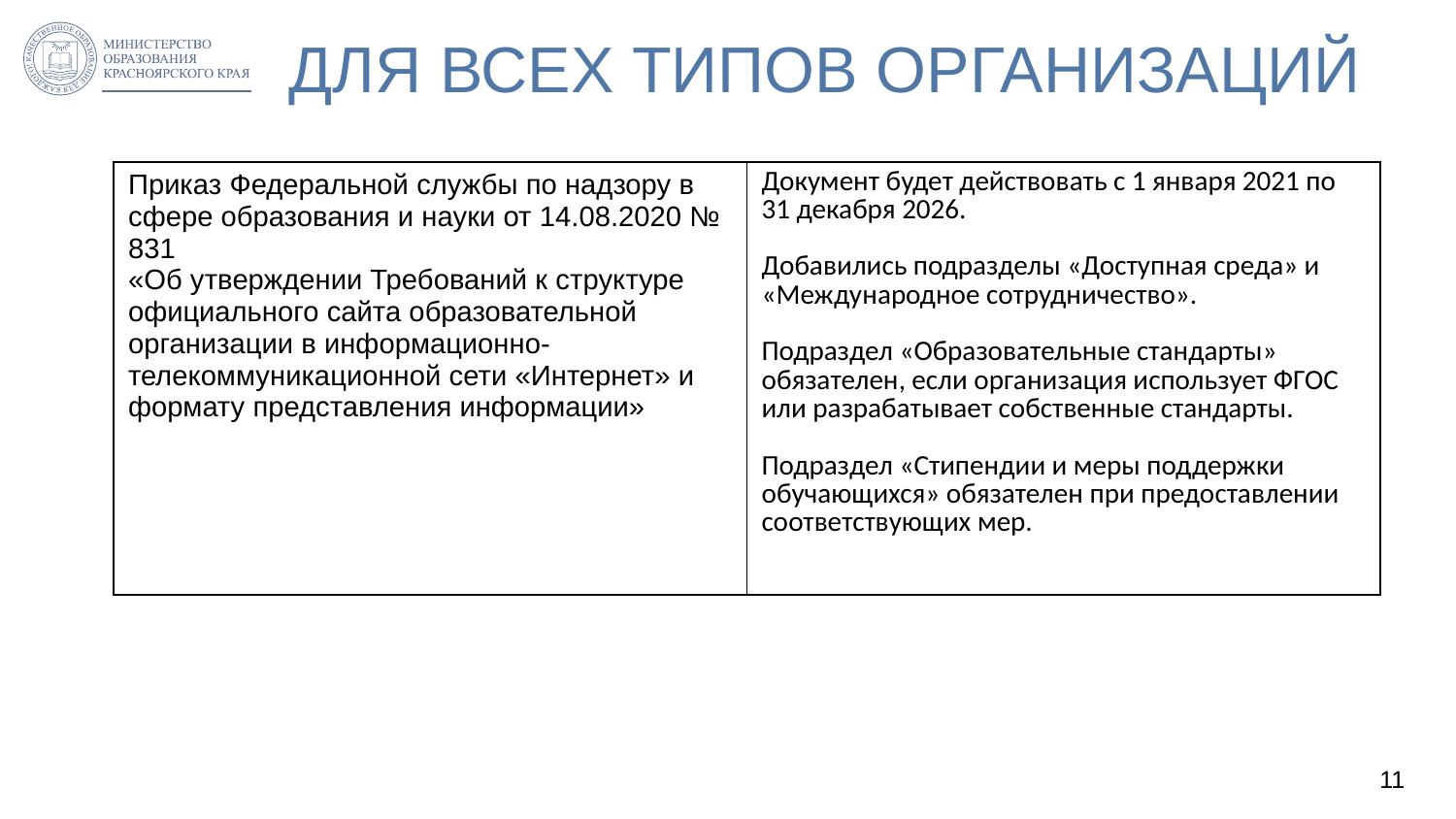

# ДЛЯ ВСЕХ ТИПОВ ОРГАНИЗАЦИЙ
| Приказ Федеральной службы по надзору в сфере образования и науки от 14.08.2020 № 831 «Об утверждении Требований к структуре официального сайта образовательной организации в информационно-телекоммуникационной сети «Интернет» и формату представления информации» | Документ будет действовать с 1 января 2021 по 31 декабря 2026. Добавились подразделы «Доступная среда» и «Международное сотрудничество». Подраздел «Образовательные стандарты» обязателен, если организация использует ФГОС или разрабатывает собственные стандарты. Подраздел «Стипендии и меры поддержки обучающихся» обязателен при предоставлении соответствующих мер. |
| --- | --- |
11